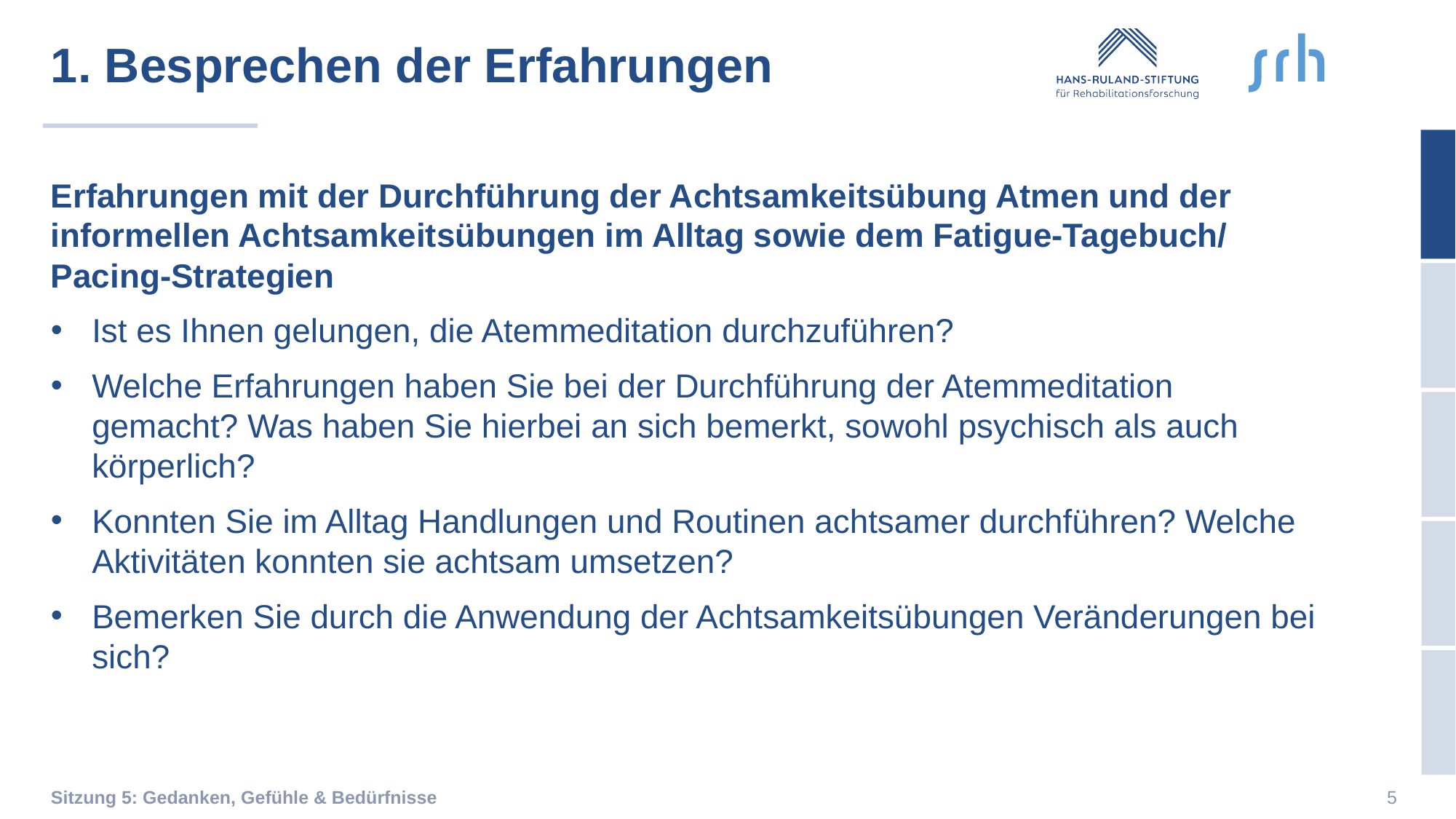

# 1. Besprechen der Erfahrungen
Erfahrungen mit der Durchführung der Achtsamkeitsübung Atmen und der informellen Achtsamkeitsübungen im Alltag sowie dem Fatigue-Tagebuch/ Pacing-Strategien
Ist es Ihnen gelungen, die Atemmeditation durchzuführen?
Welche Erfahrungen haben Sie bei der Durchführung der Atemmeditation gemacht? Was haben Sie hierbei an sich bemerkt, sowohl psychisch als auch körperlich?
Konnten Sie im Alltag Handlungen und Routinen achtsamer durchführen? Welche Aktivitäten konnten sie achtsam umsetzen?
Bemerken Sie durch die Anwendung der Achtsamkeitsübungen Veränderungen bei sich?
5
Sitzung 5: Gedanken, Gefühle & Bedürfnisse